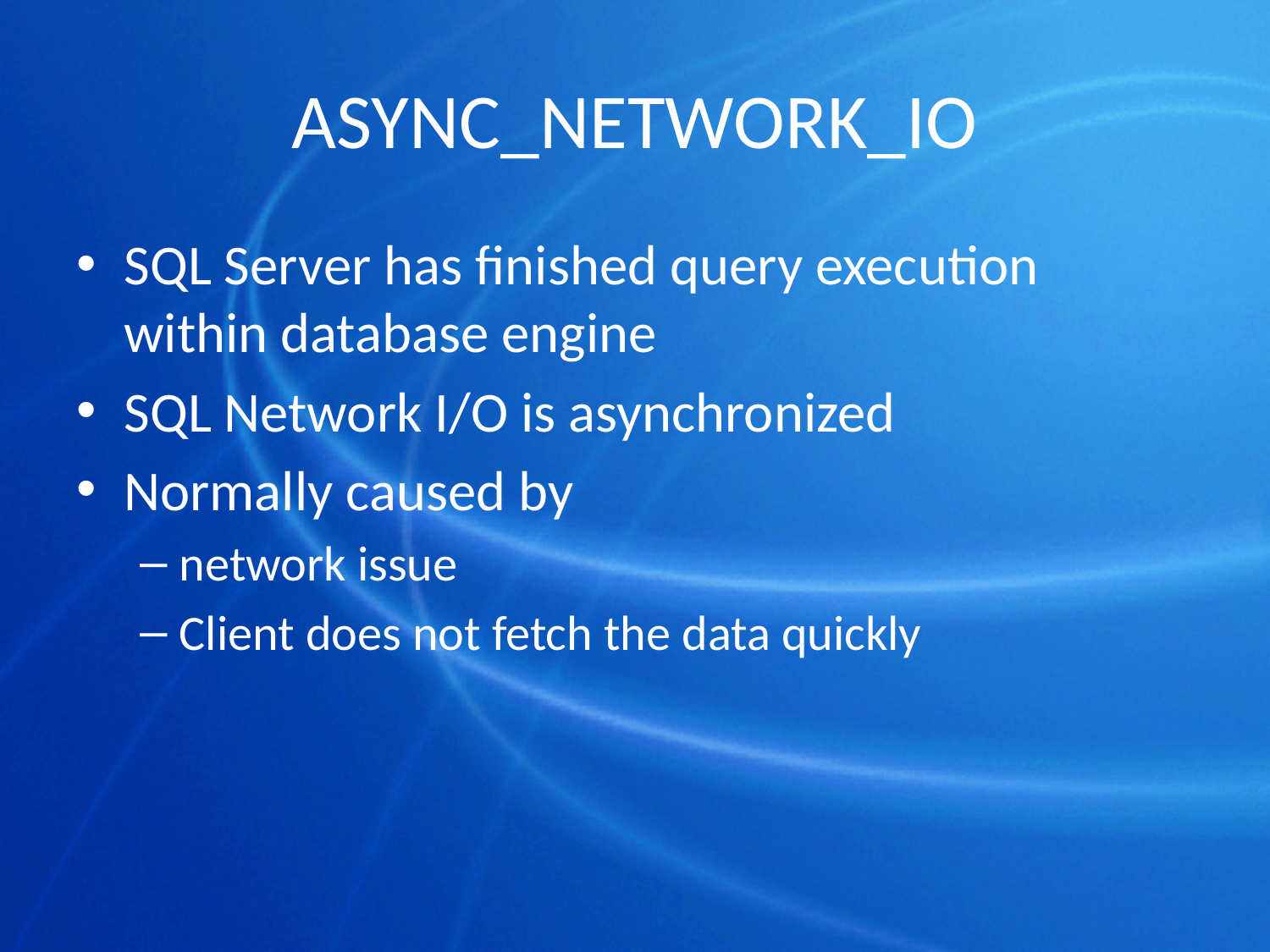

# ASYNC_NETWORK_IO
SQL Server has finished query execution within database engine
SQL Network I/O is asynchronized
Normally caused by
network issue
Client does not fetch the data quickly
18